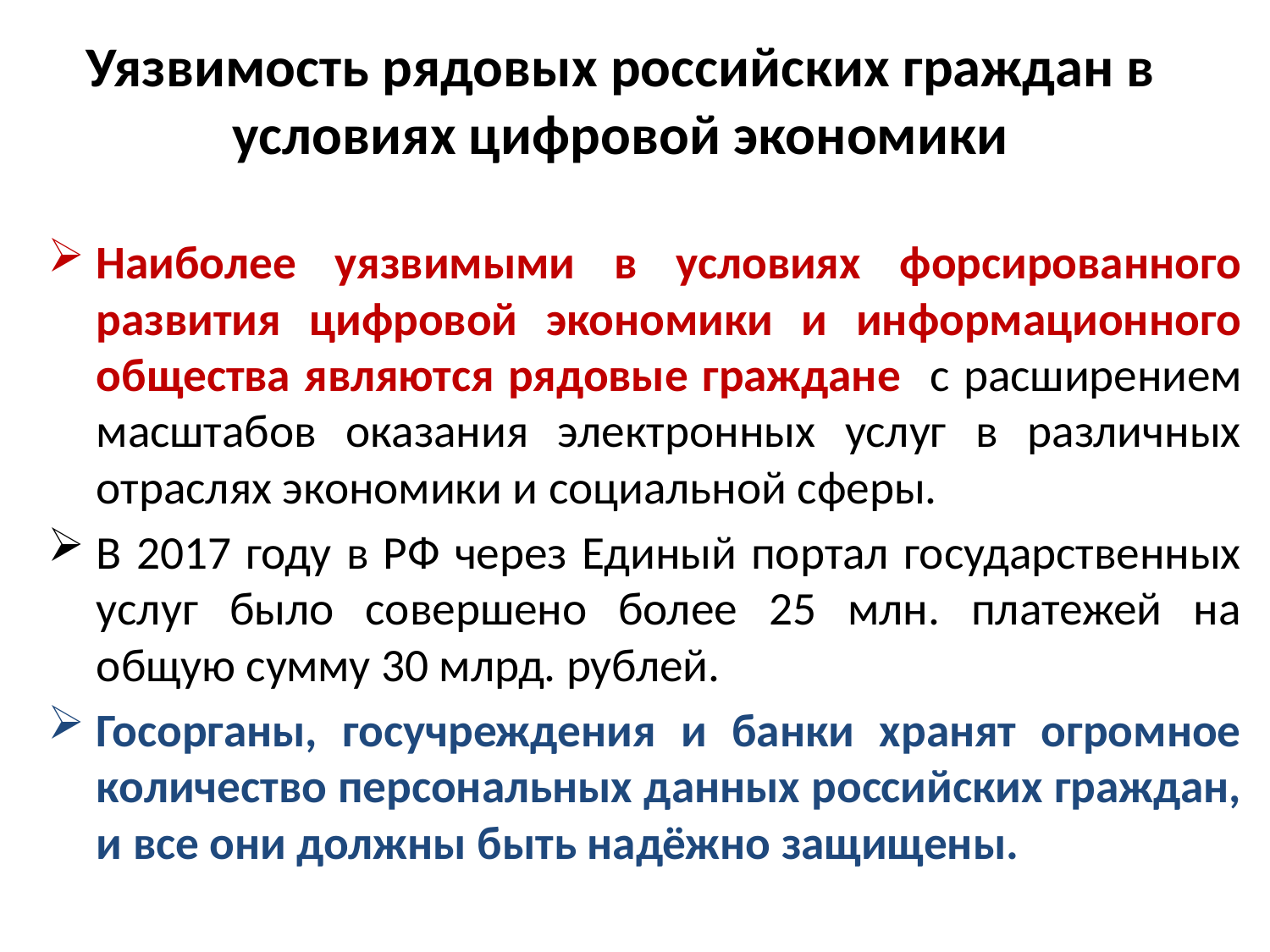

# Уязвимость рядовых российских граждан в условиях цифровой экономики
Наиболее уязвимыми в условиях форсированного развития цифровой экономики и информационного общества являются рядовые граждане  с расширением масштабов оказания электронных услуг в различных отраслях экономики и социальной сферы.
В 2017 году в РФ через Единый портал государственных услуг было совершено более 25 млн. платежей на общую сумму 30 млрд. рублей.
Госорганы, госучреждения и банки хранят огромное количество персональных данных российских граждан, и все они должны быть надёжно защищены.